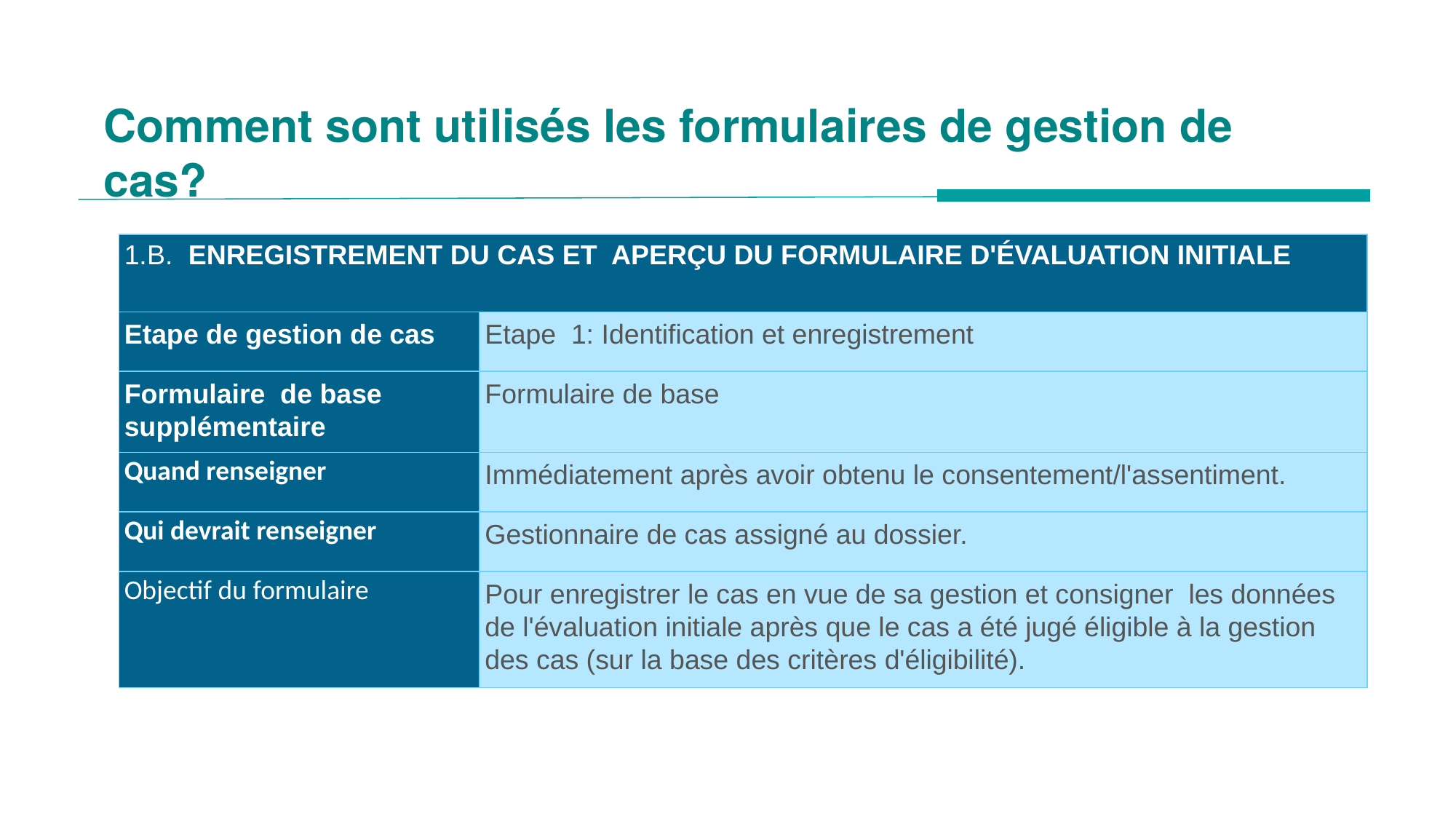

Comment sont utilisés les formulaires de gestion de cas?
| 1.B. ENREGISTREMENT DU CAS ET APERÇU DU FORMULAIRE D'ÉVALUATION INITIALE |  |
| --- | --- |
| Etape de gestion de cas | Etape 1: Identification et enregistrement |
| Formulaire de base supplémentaire | Formulaire de base |
| Quand renseigner | Immédiatement après avoir obtenu le consentement/l'assentiment. |
| Qui devrait renseigner | Gestionnaire de cas assigné au dossier. |
| Objectif du formulaire | Pour enregistrer le cas en vue de sa gestion et consigner les données de l'évaluation initiale après que le cas a été jugé éligible à la gestion des cas (sur la base des critères d'éligibilité). |